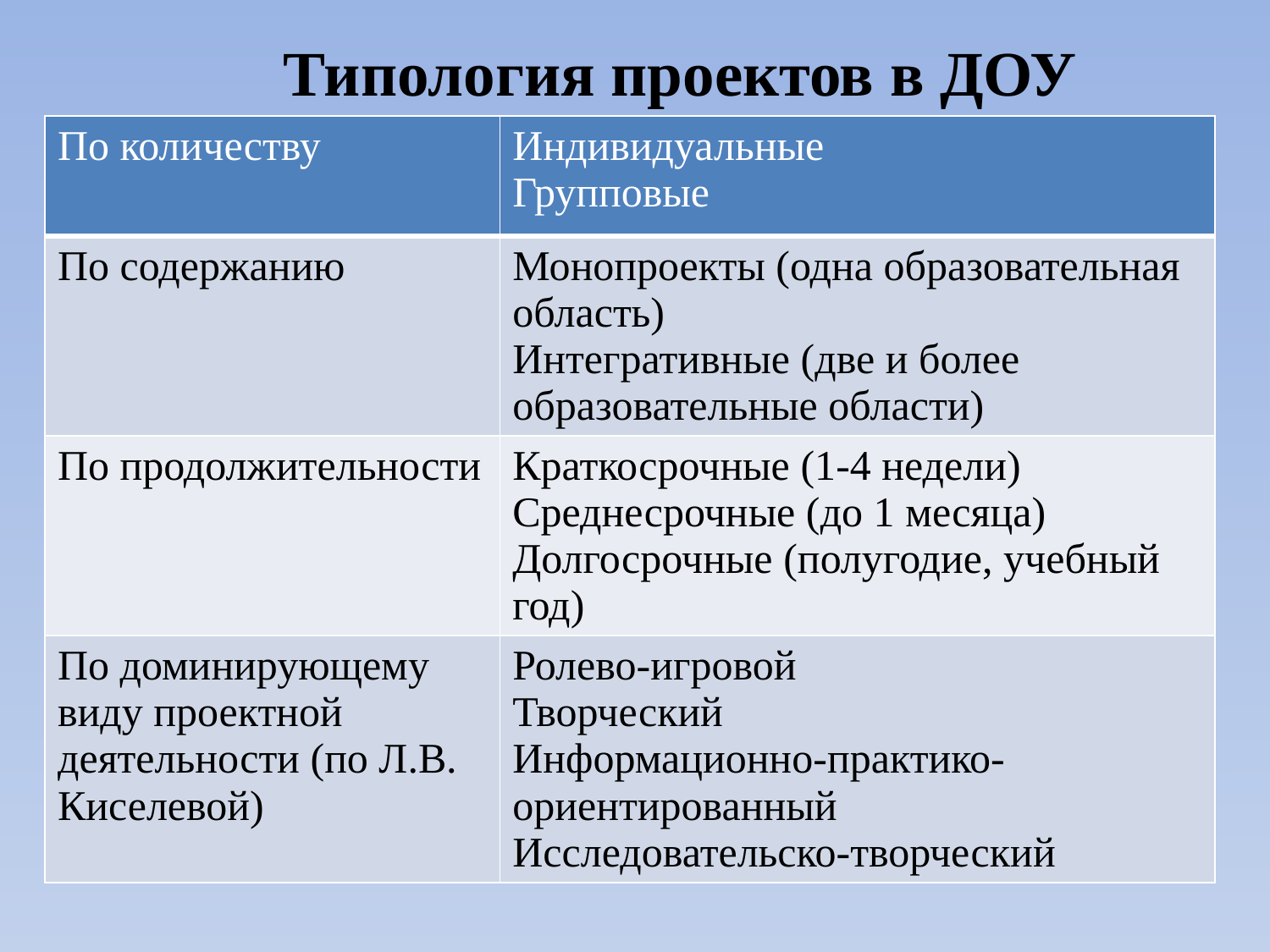

Типология проектов в ДОУ
| По количеству | Индивидуальные Групповые |
| --- | --- |
| По содержанию | Монопроекты (одна образовательная область) Интегративные (две и более образовательные области) |
| По продолжительности | Краткосрочные (1-4 недели) Среднесрочные (до 1 месяца) Долгосрочные (полугодие, учебный год) |
| По доминирующему виду проектной деятельности (по Л.В. Киселевой) | Ролево-игровой Творческий Информационно-практико-ориентированный Исследовательско-творческий |